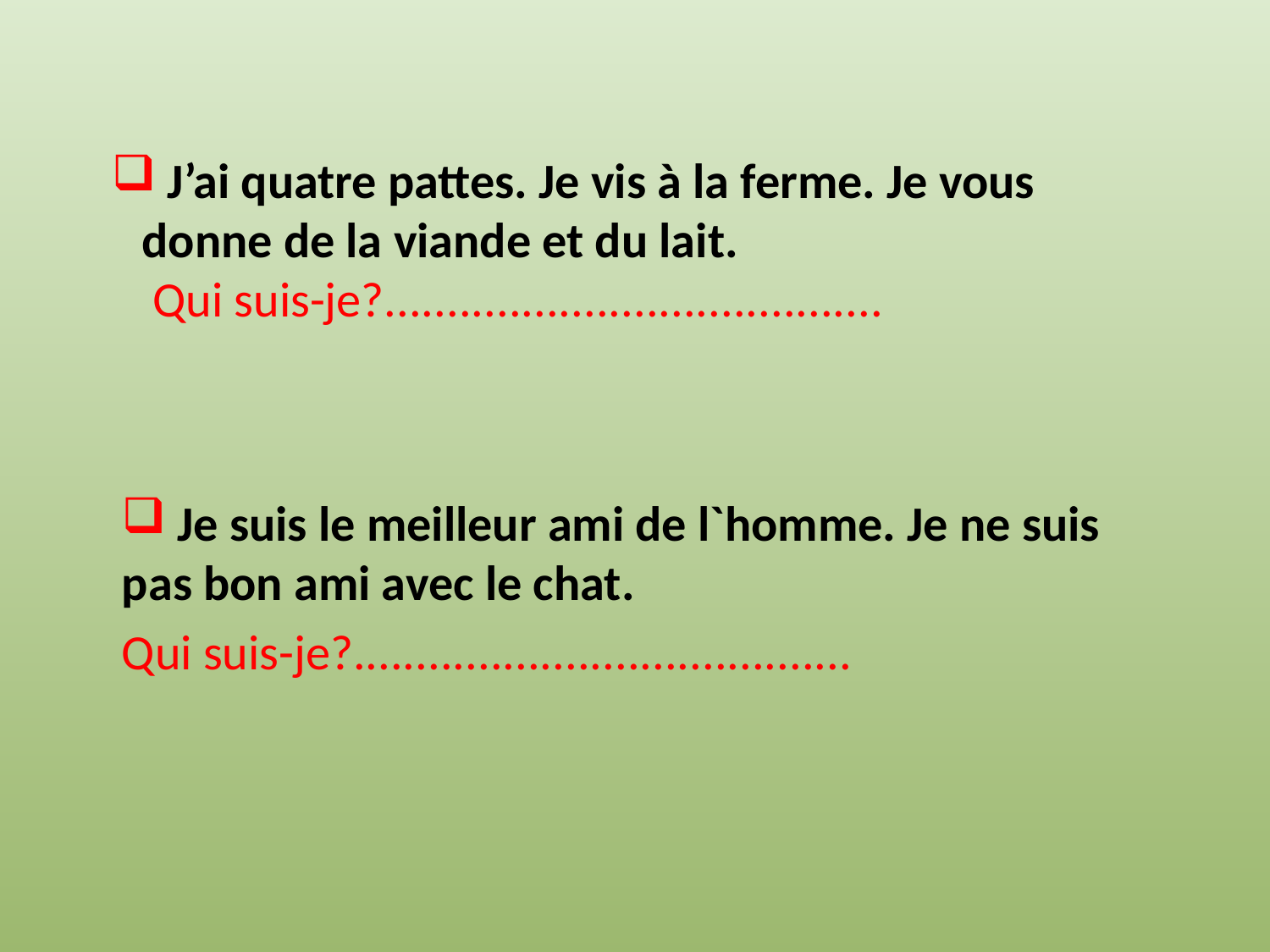

# J’ai quatre pattes. Je vis à la ferme. Je vous donne de la viande et du lait. Qui suis-je?........................................
 Je suis le meilleur ami de l`homme. Je ne suis pas bon ami avec le chat.
Qui suis-je?........................................